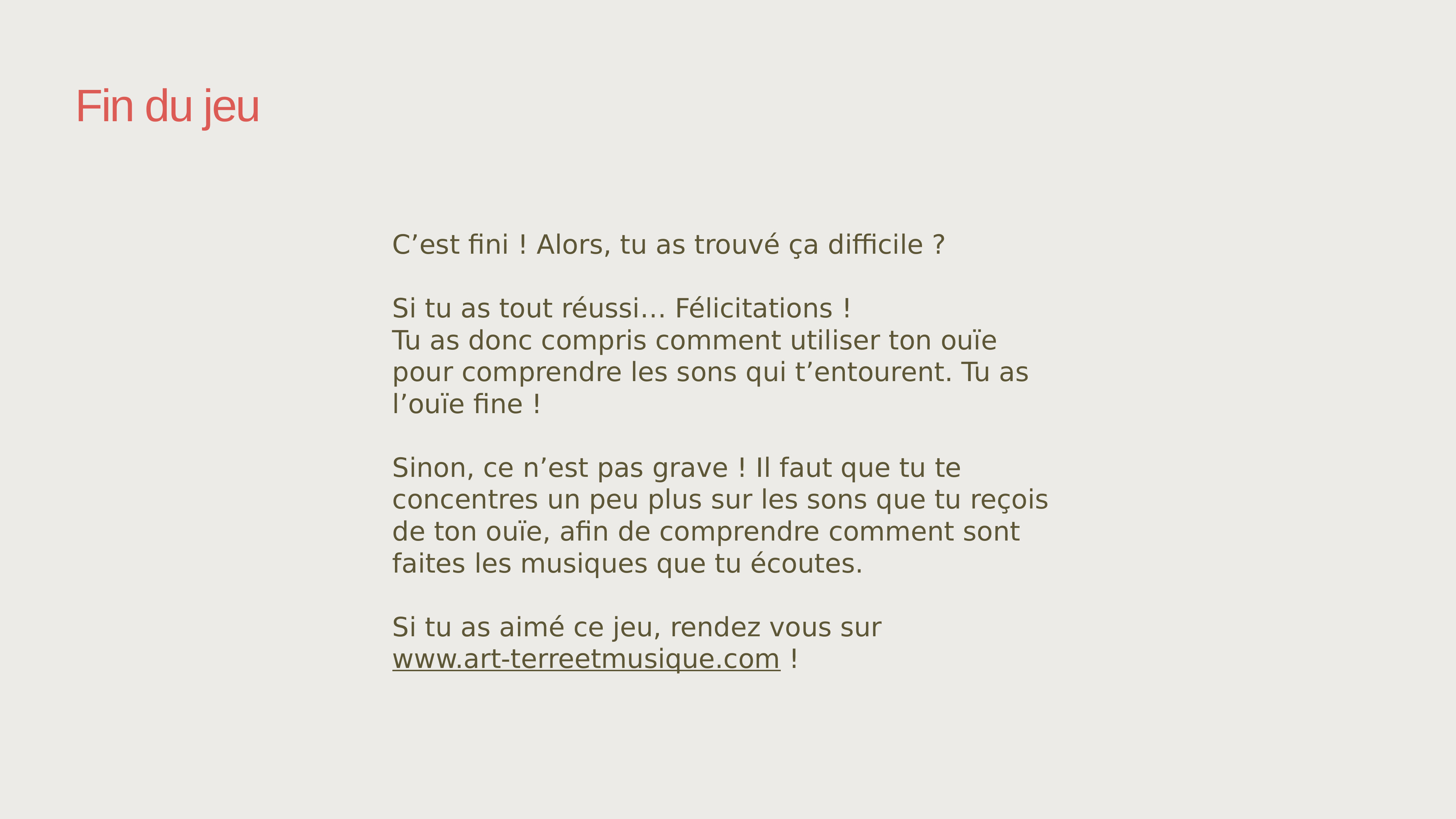

# Fin du jeu
C’est fini ! Alors, tu as trouvé ça difficile ?

Si tu as tout réussi… Félicitations !
Tu as donc compris comment utiliser ton ouïe pour comprendre les sons qui t’entourent. Tu as l’ouïe fine !

Sinon, ce n’est pas grave ! Il faut que tu te concentres un peu plus sur les sons que tu reçois de ton ouïe, afin de comprendre comment sont faites les musiques que tu écoutes.

Si tu as aimé ce jeu, rendez vous sur
www.art-terreetmusique.com !